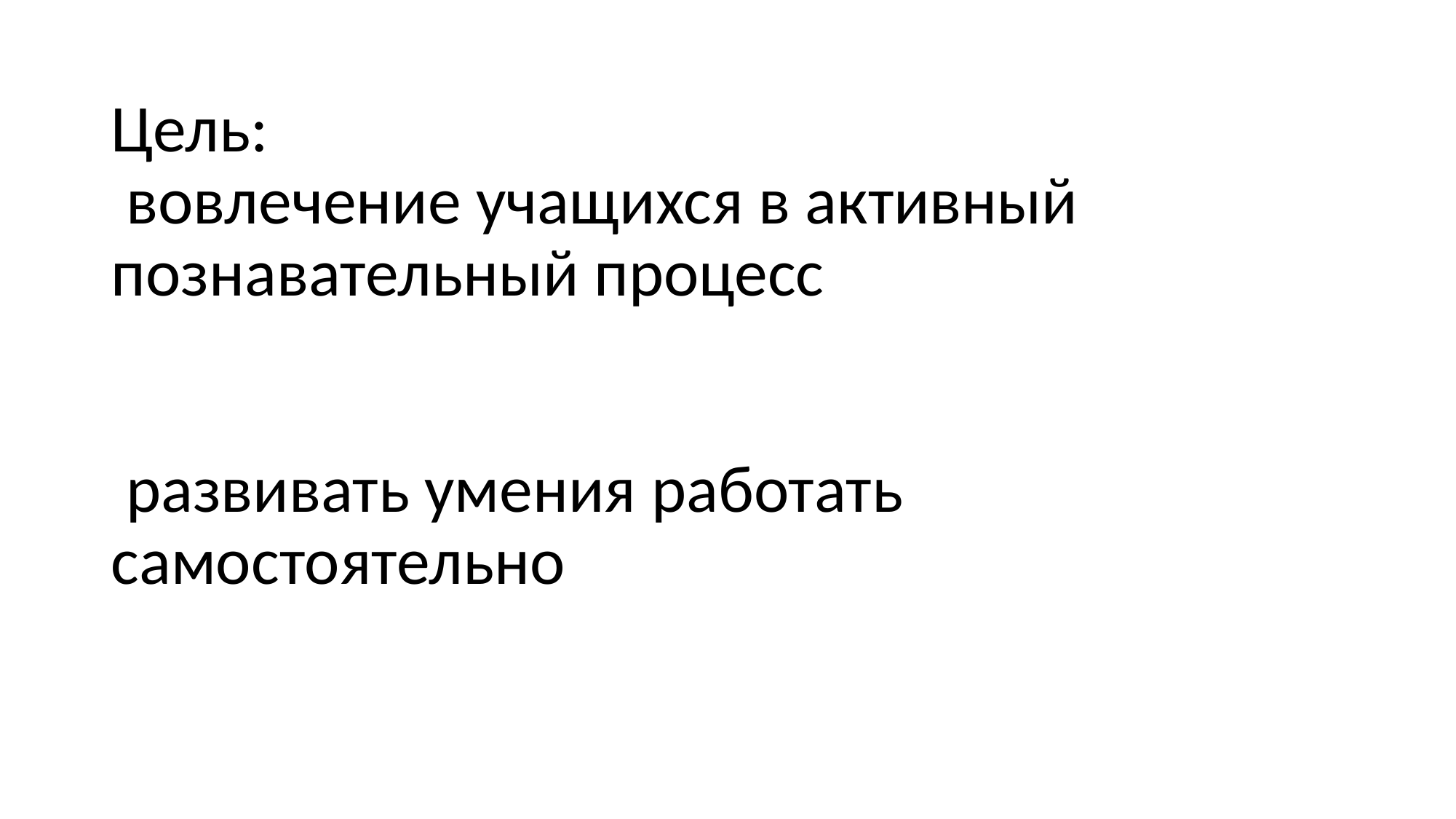

# Цель: вовлечение учащихся в активный познавательный процесс развивать умения работать самостоятельно